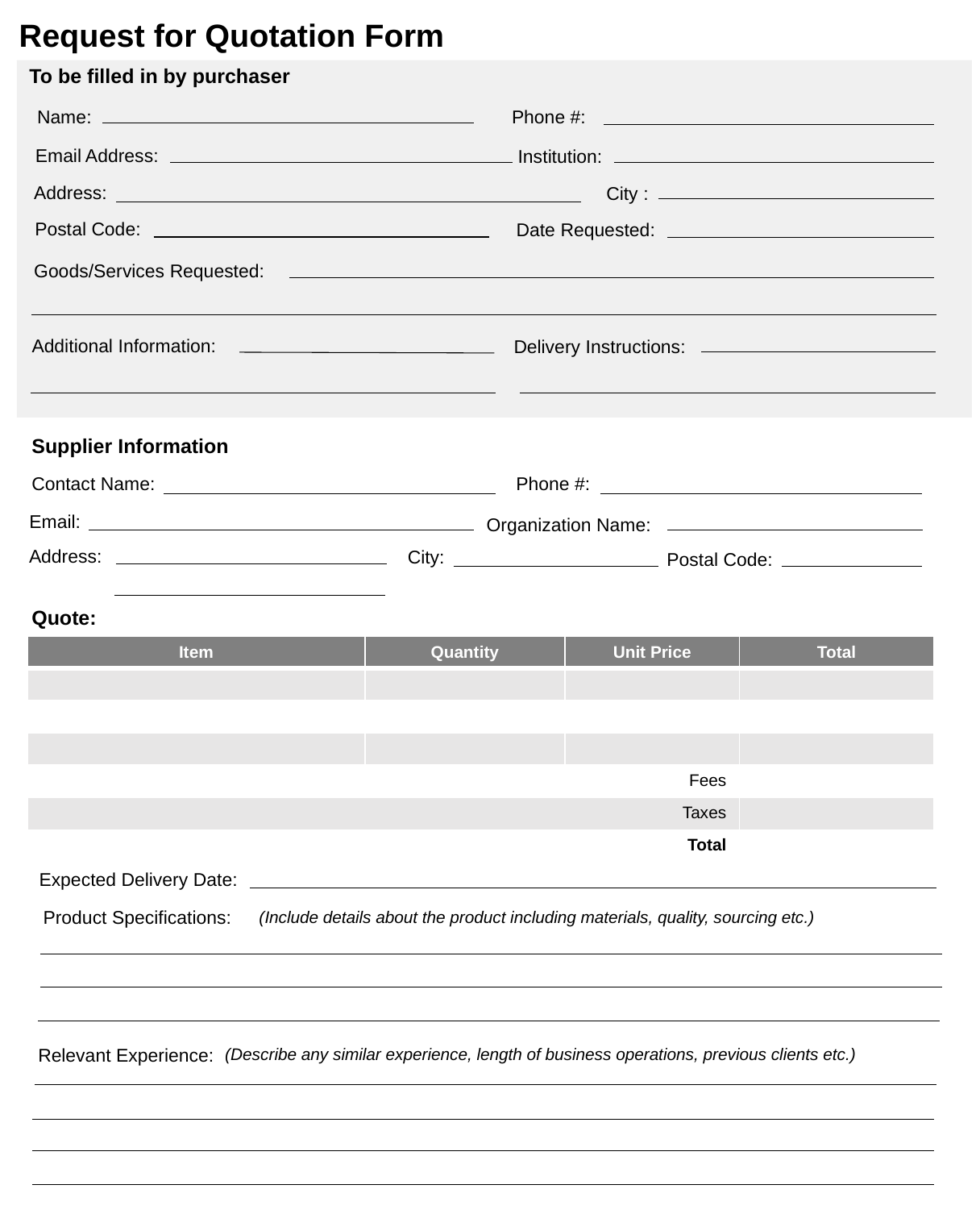

Request for Quotation Form
# To be filled in by purchaser
Phone #:
Name:
Email Address:
Institution:
Address:
City :
Postal Code:
Date Requested:
Goods/Services Requested:
Additional Information:
Delivery Instructions:
Supplier Information
Contact Name:
Phone #:
Email:
Organization Name:
Address:
City:
Postal Code:
Quote:
| Item | Quantity | Unit Price | Total |
| --- | --- | --- | --- |
|  |  |  |  |
|  |  |  |  |
|  |  |  |  |
| Fees |  |  |  |
| Taxes |  |  |  |
| Total |  |  |  |
Expected Delivery Date:
Product Specifications:
(Include details about the product including materials, quality, sourcing etc.)
(Describe any similar experience, length of business operations, previous clients etc.)
Relevant Experience: